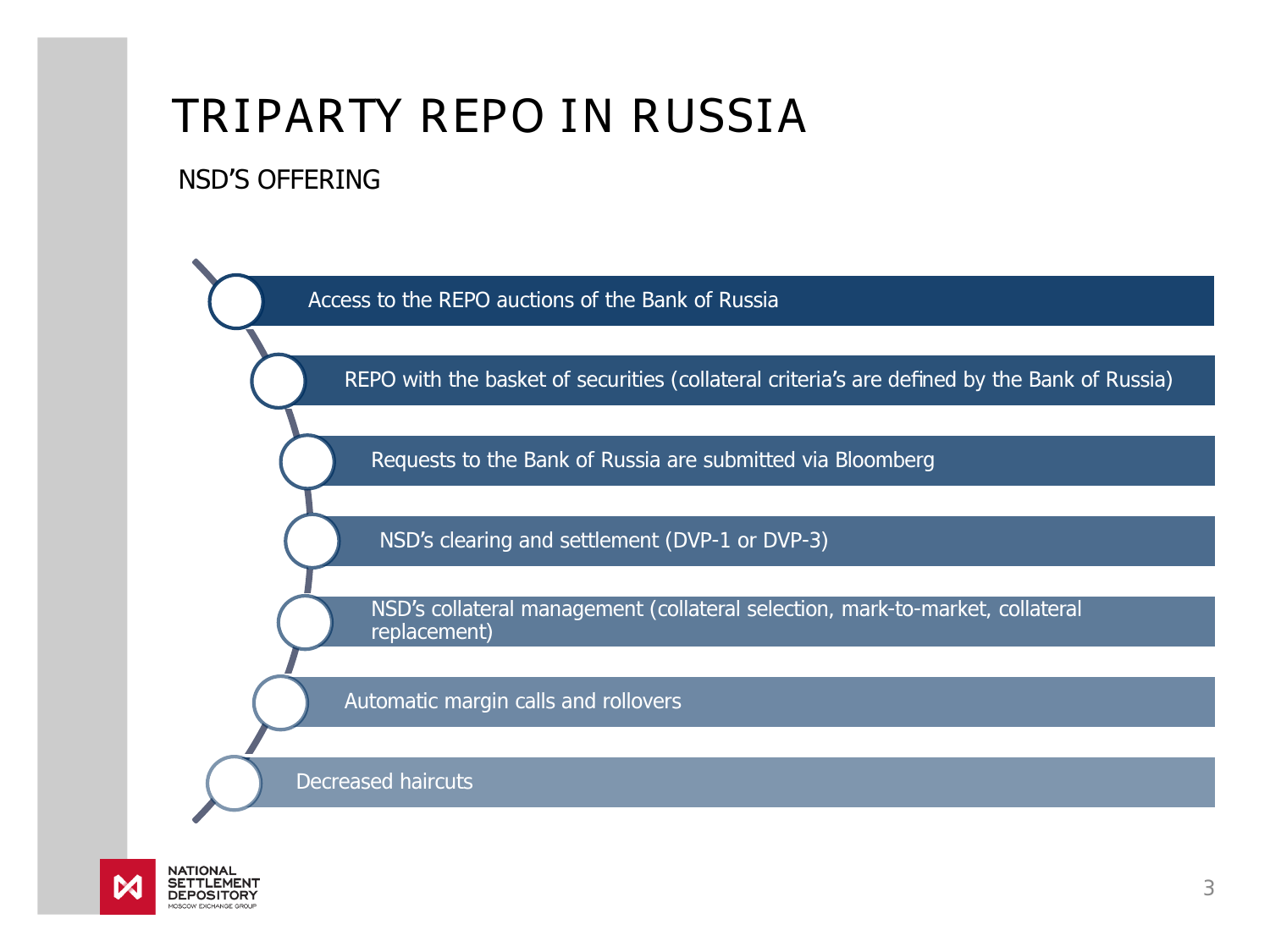

# triparty repo in russia
Nsd’s offering
Access to the REPO auctions of the Bank of Russia
REPO with the basket of securities (collateral criteria’s are defined by the Bank of Russia)
Requests to the Bank of Russia are submitted via Bloomberg
NSD’s clearing and settlement (DVP-1 or DVP-3)
NSD’s collateral management (collateral selection, mark-to-market, collateral replacement)
Automatic margin calls and rollovers
Decreased haircuts
3